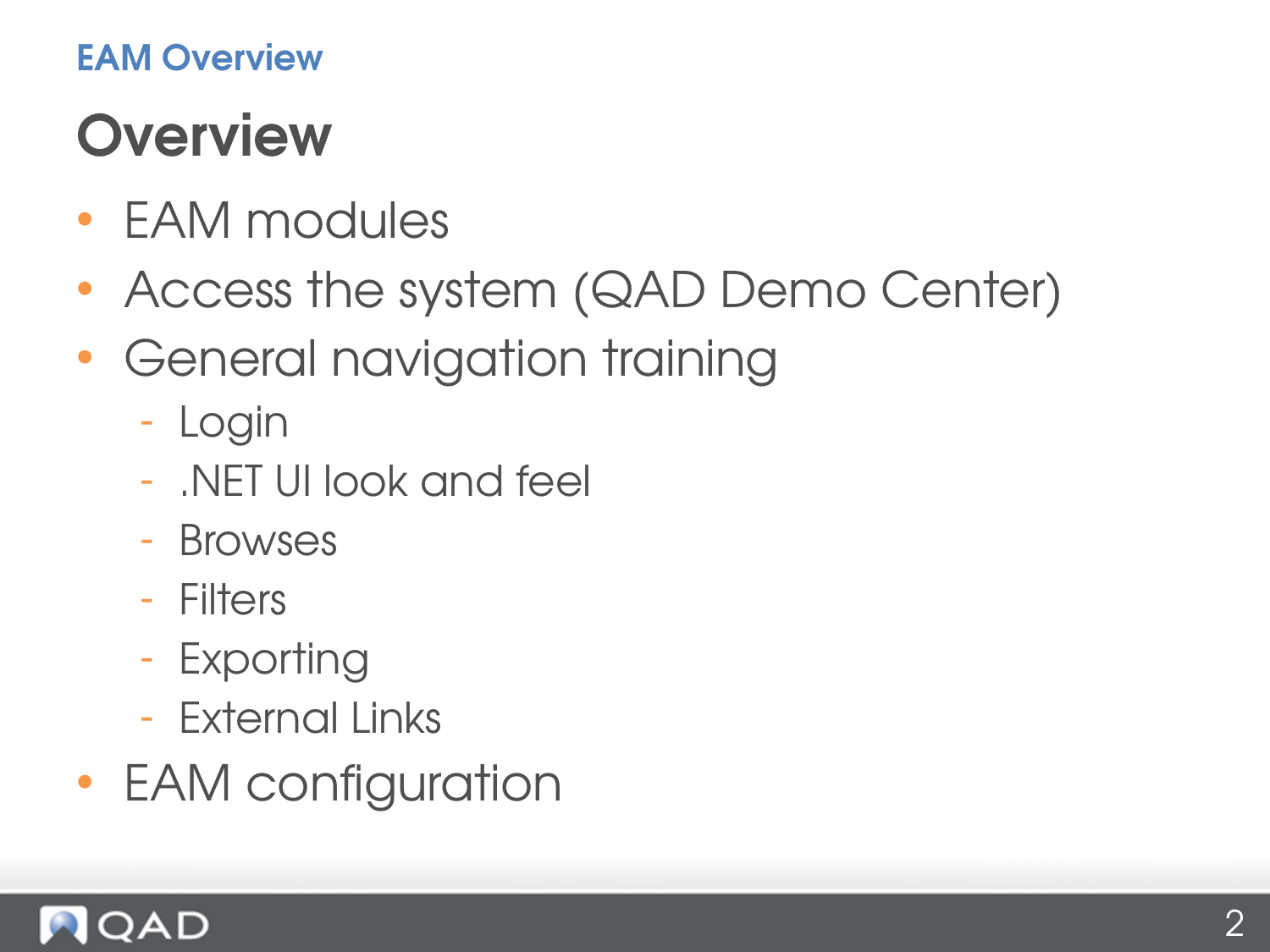

EAM Overview
# Overview
EAM modules
Access the system (QAD Demo Center)
General navigation training
Login
.NET UI look and feel
Browses
Filters
Exporting
External Links
EAM configuration

2